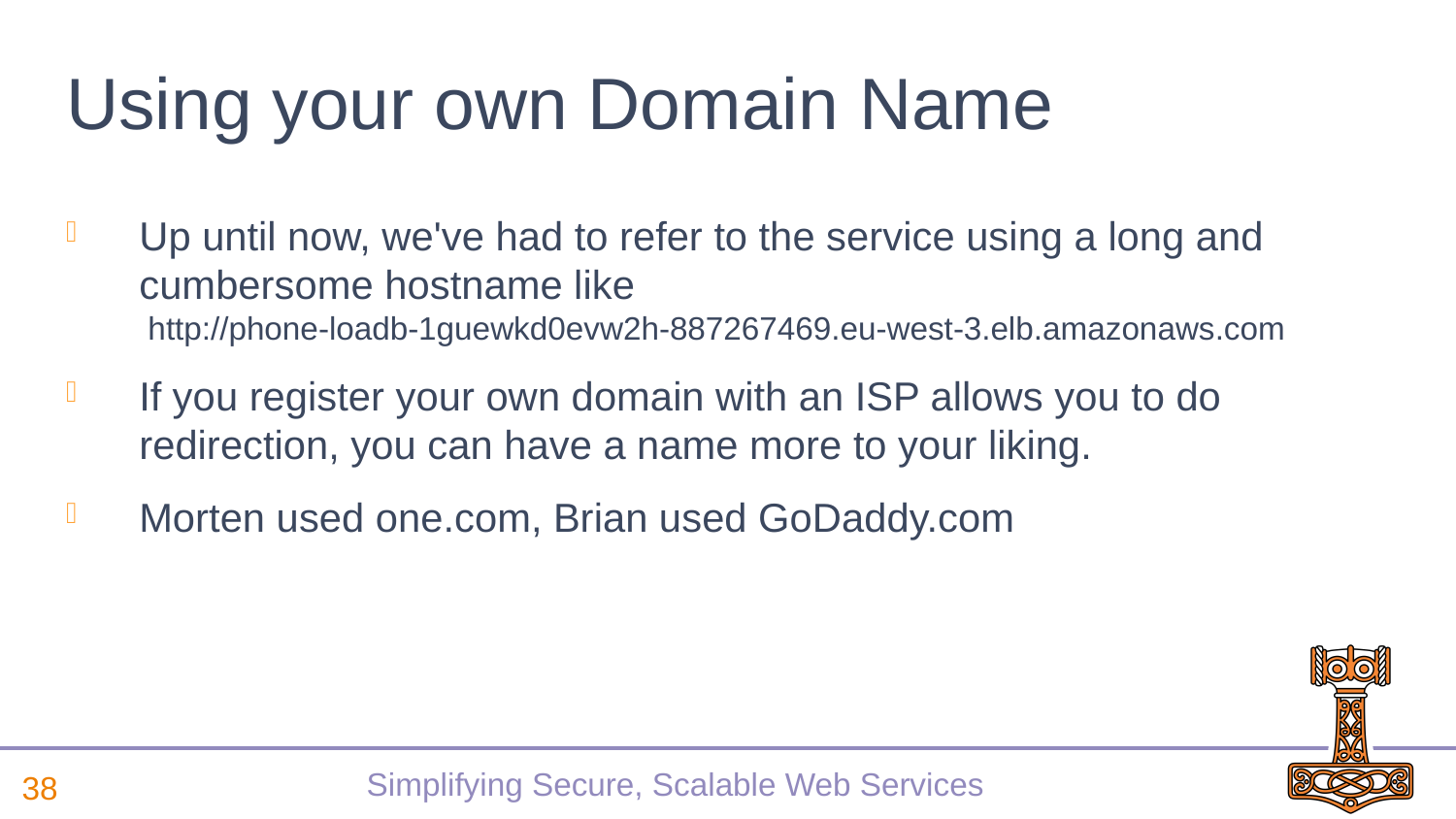

# Using your own Domain Name
Up until now, we've had to refer to the service using a long and cumbersome hostname like
 http://phone-loadb-1guewkd0evw2h-887267469.eu-west-3.elb.amazonaws.com
If you register your own domain with an ISP allows you to do redirection, you can have a name more to your liking.
Morten used one.com, Brian used GoDaddy.com